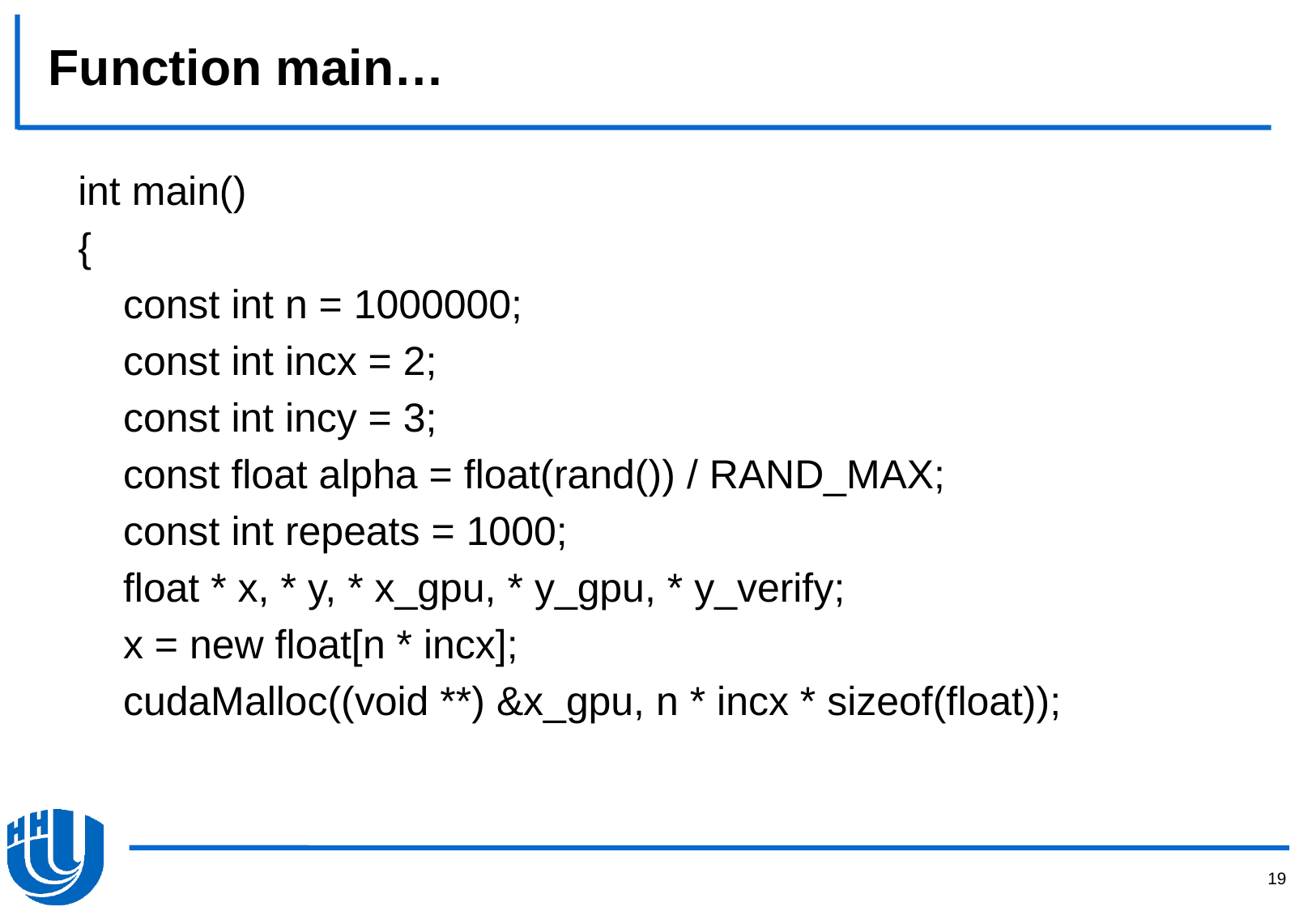

# Function main…
int main()
{
    const int n = 1000000;
    const int incx = 2;
    const int incy = 3;
    const float alpha = float(rand()) / RAND_MAX;
    const int repeats = 1000;
    float * x, * y, * x_gpu, * y_gpu, * y_verify;
    x = new float[n * incx];
    cudaMalloc((void **) &x_gpu, n * incx * sizeof(float));
19